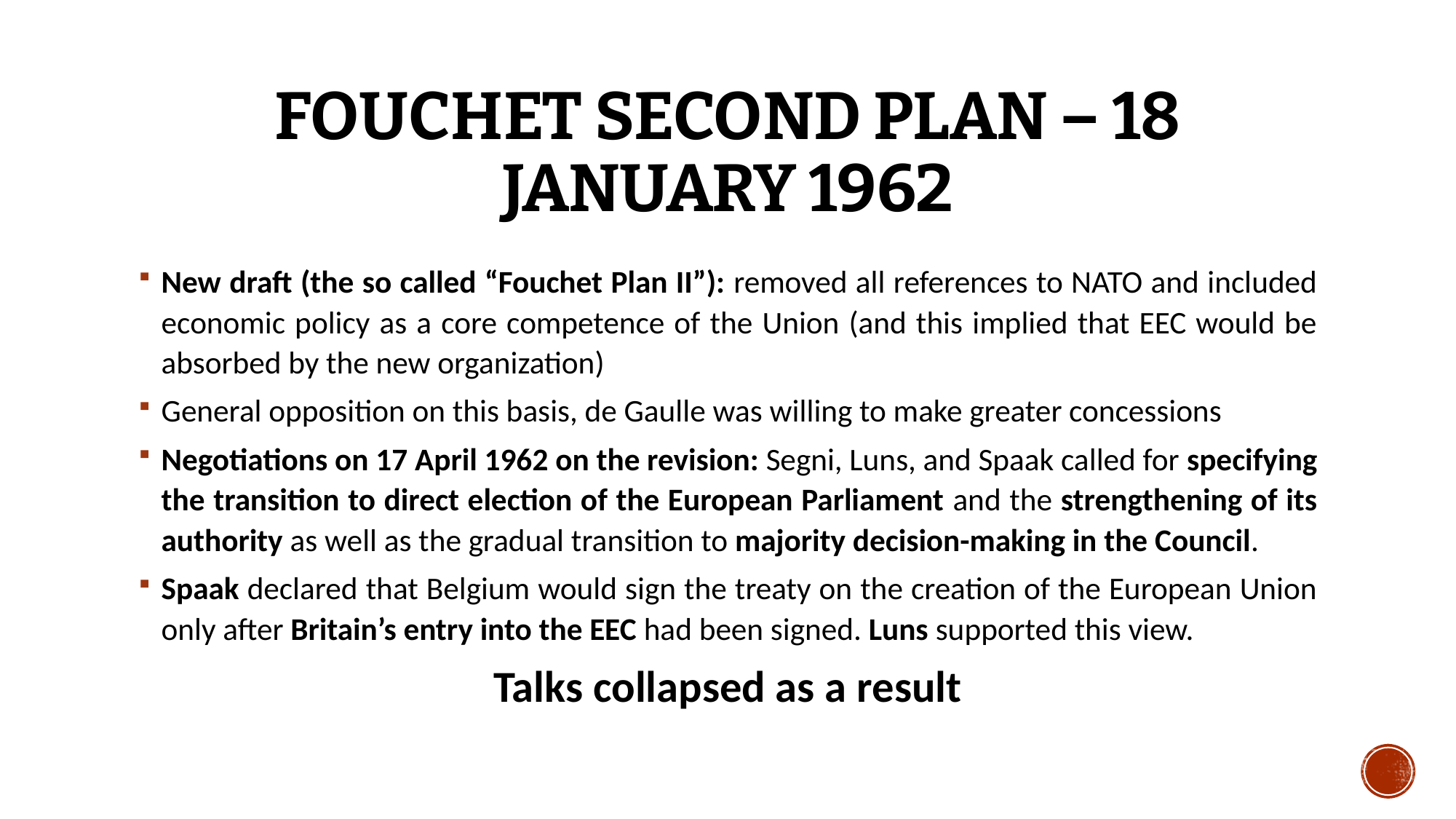

# FOUCHET SECOND PLAN – 18 JANUARY 1962
New draft (the so called “Fouchet Plan II”): removed all references to NATO and included economic policy as a core competence of the Union (and this implied that EEC would be absorbed by the new organization)
General opposition on this basis, de Gaulle was willing to make greater concessions
Negotiations on 17 April 1962 on the revision: Segni, Luns, and Spaak called for specifying the transition to direct election of the European Parliament and the strengthening of its authority as well as the gradual transition to majority decision-making in the Council.
Spaak declared that Belgium would sign the treaty on the creation of the European Union only after Britain’s entry into the EEC had been signed. Luns supported this view.
Talks collapsed as a result